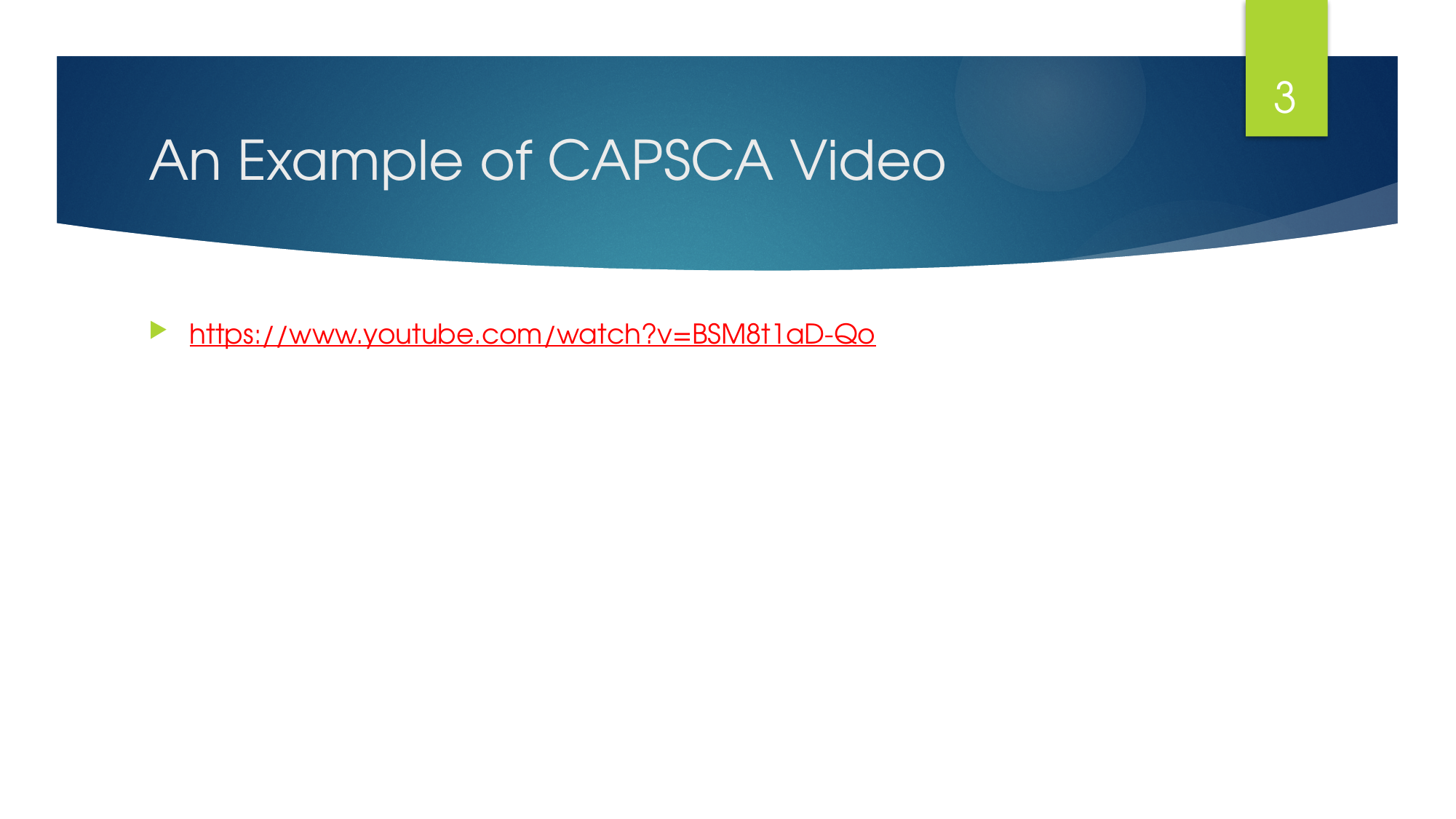

3
# An Example of CAPSCA Video
https://www.youtube.com/watch?v=BSM8t1aD-Qo